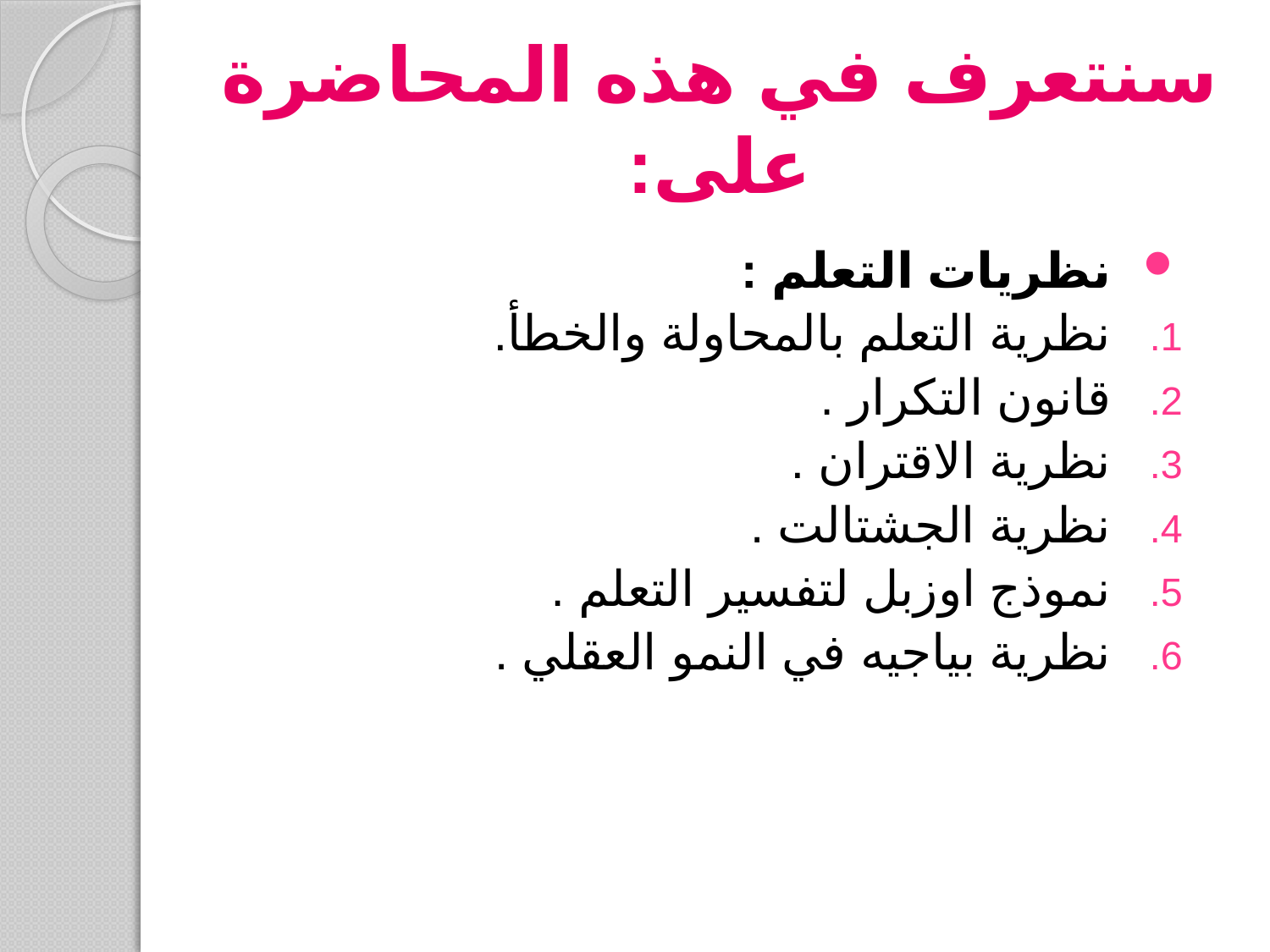

# سنتعرف في هذه المحاضرة على:
نظريات التعلم :
نظرية التعلم بالمحاولة والخطأ.
قانون التكرار .
نظرية الاقتران .
نظرية الجشتالت .
نموذج اوزبل لتفسير التعلم .
نظرية بياجيه في النمو العقلي .